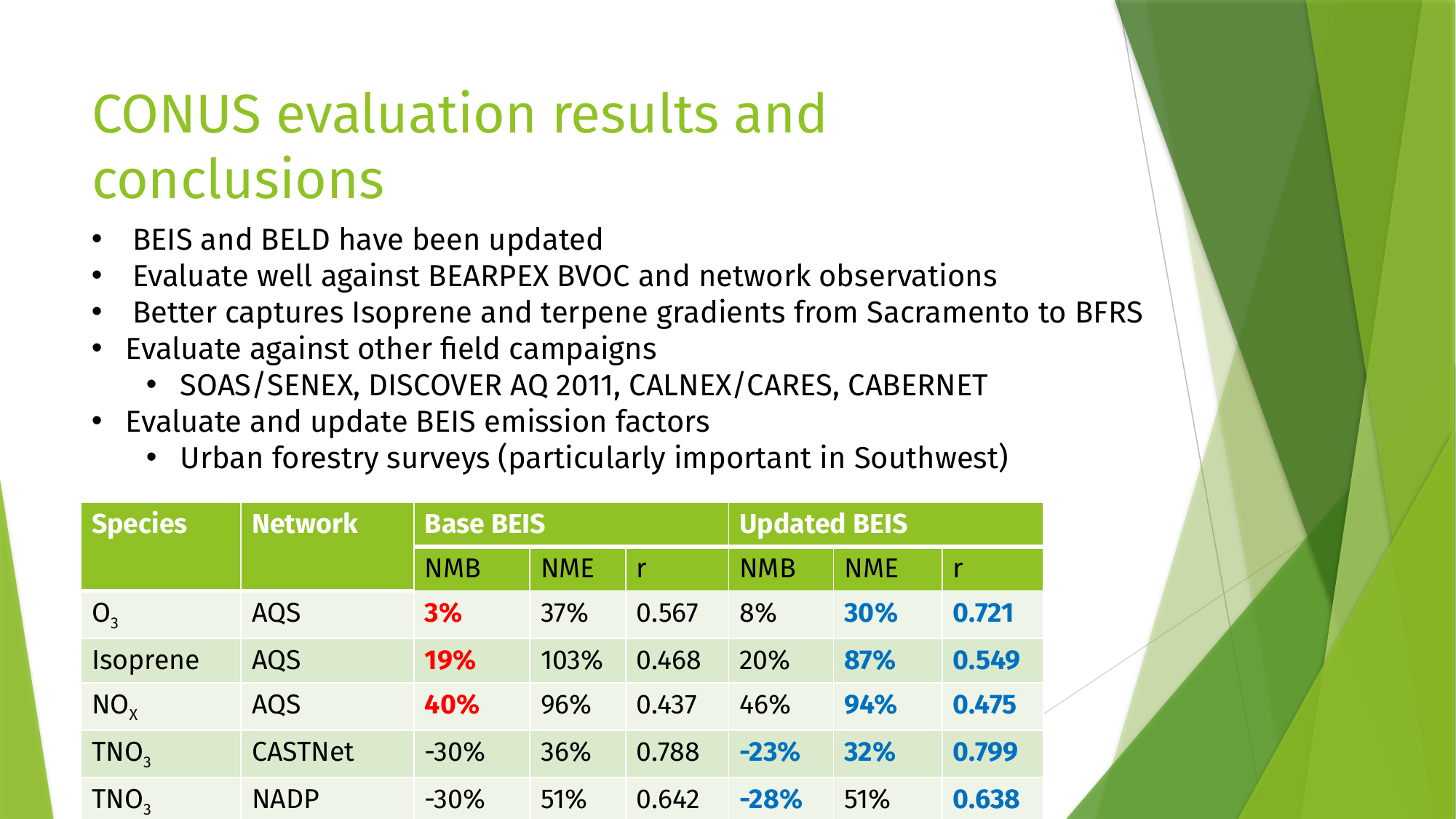

# CONUS evaluation results and conclusions
BEIS and BELD have been updated
Evaluate well against BEARPEX BVOC and network observations
Better captures Isoprene and terpene gradients from Sacramento to BFRS
Evaluate against other field campaigns
SOAS/SENEX, DISCOVER AQ 2011, CALNEX/CARES, CABERNET
Evaluate and update BEIS emission factors
Urban forestry surveys (particularly important in Southwest)
| Species | Network | Base BEIS |  |  | Updated BEIS |  |  |
| --- | --- | --- | --- | --- | --- | --- | --- |
|  |  | NMB | NME | r | NMB | NME | r |
| O3 | AQS | 3% | 37% | 0.567 | 8% | 30% | 0.721 |
| Isoprene | AQS | 19% | 103% | 0.468 | 20% | 87% | 0.549 |
| NOX | AQS | 40% | 96% | 0.437 | 46% | 94% | 0.475 |
| TNO3 | CASTNet | -30% | 36% | 0.788 | -23% | 32% | 0.799 |
| TNO3 | NADP | -30% | 51% | 0.642 | -28% | 51% | 0.638 |